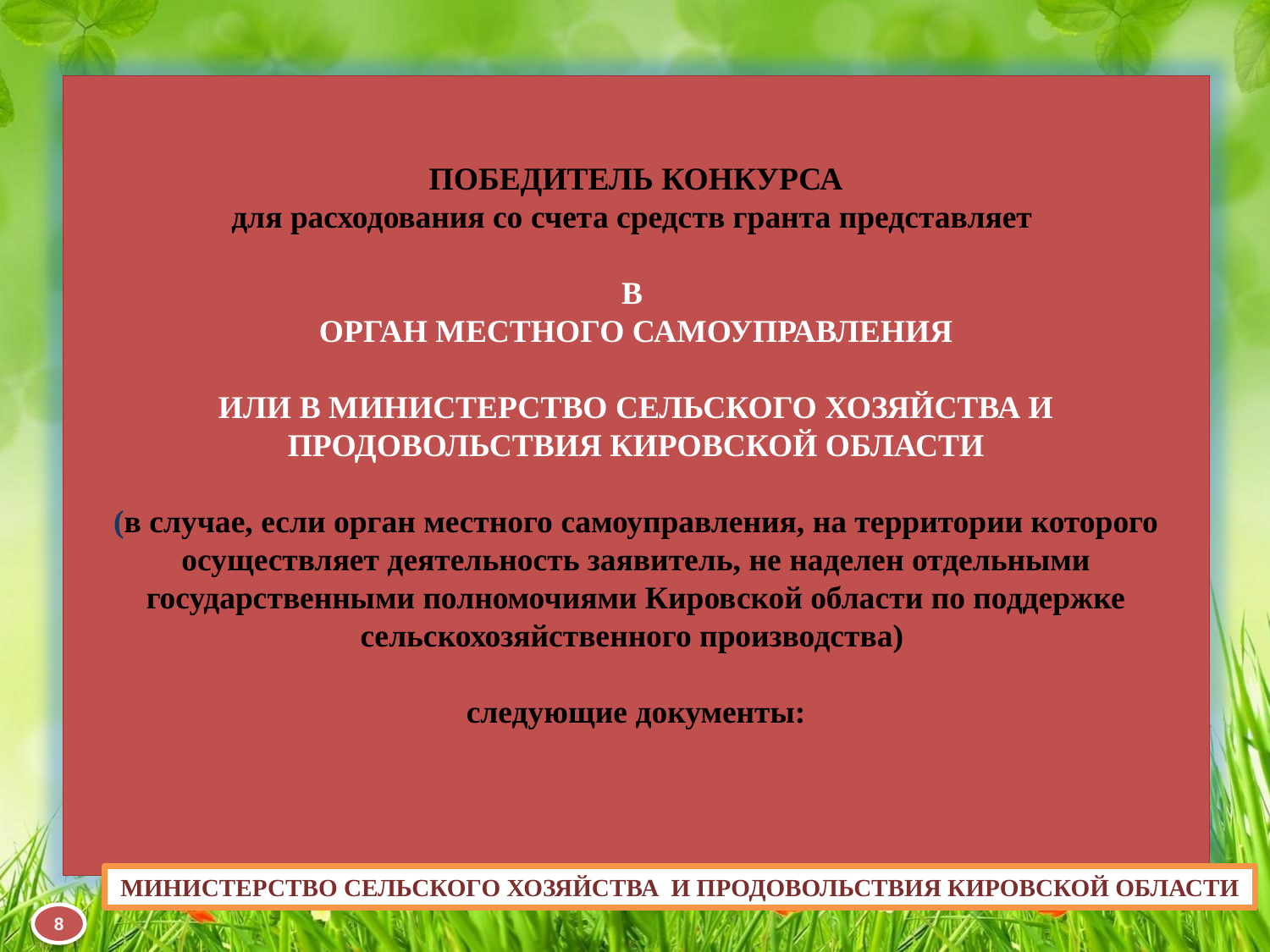

ПОБЕДИТЕЛЬ КОНКУРСА
для расходования со счета средств гранта представляет

В
ОРГАН МЕСТНОГО САМОУПРАВЛЕНИЯ

ИЛИ В МИНИСТЕРСТВО СЕЛЬСКОГО ХОЗЯЙСТВА И ПРОДОВОЛЬСТВИЯ КИРОВСКОЙ ОБЛАСТИ

(в случае, если орган местного самоуправления, на территории которого осуществляет деятельность заявитель, не наделен отдельными государственными полномочиями Кировской области по поддержке сельскохозяйственного производства)

следующие документы:
МИНИСТЕРСТВО СЕЛЬСКОГО ХОЗЯЙСТВА  И ПРОДОВОЛЬСТВИЯ КИРОВСКОЙ ОБЛАСТИ
8